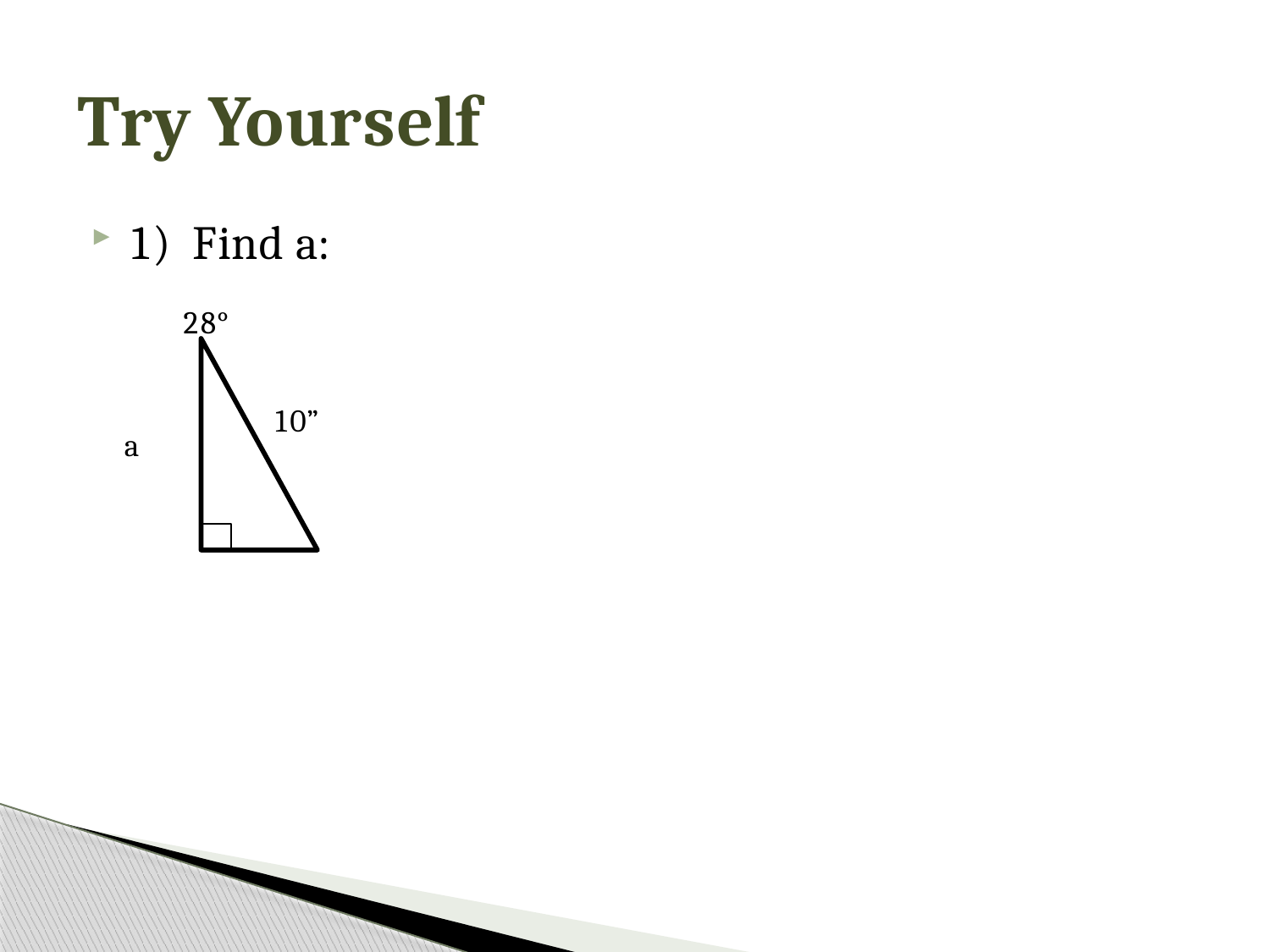

# Try Yourself
1)  Find a:
28°

10”
a